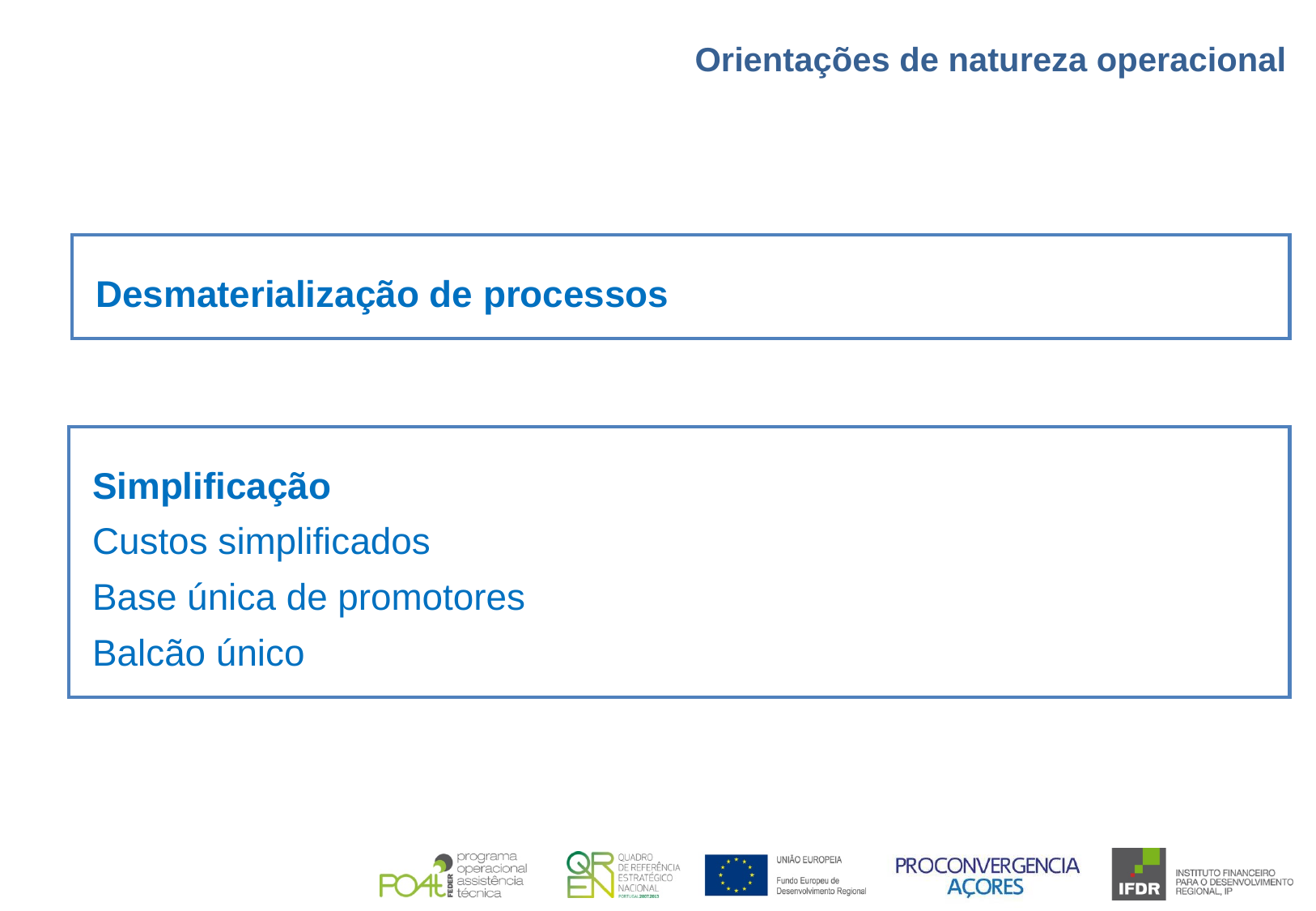

Orientações de natureza operacional
Desmaterialização de processos
Simplificação
Custos simplificados
Base única de promotores
Balcão único